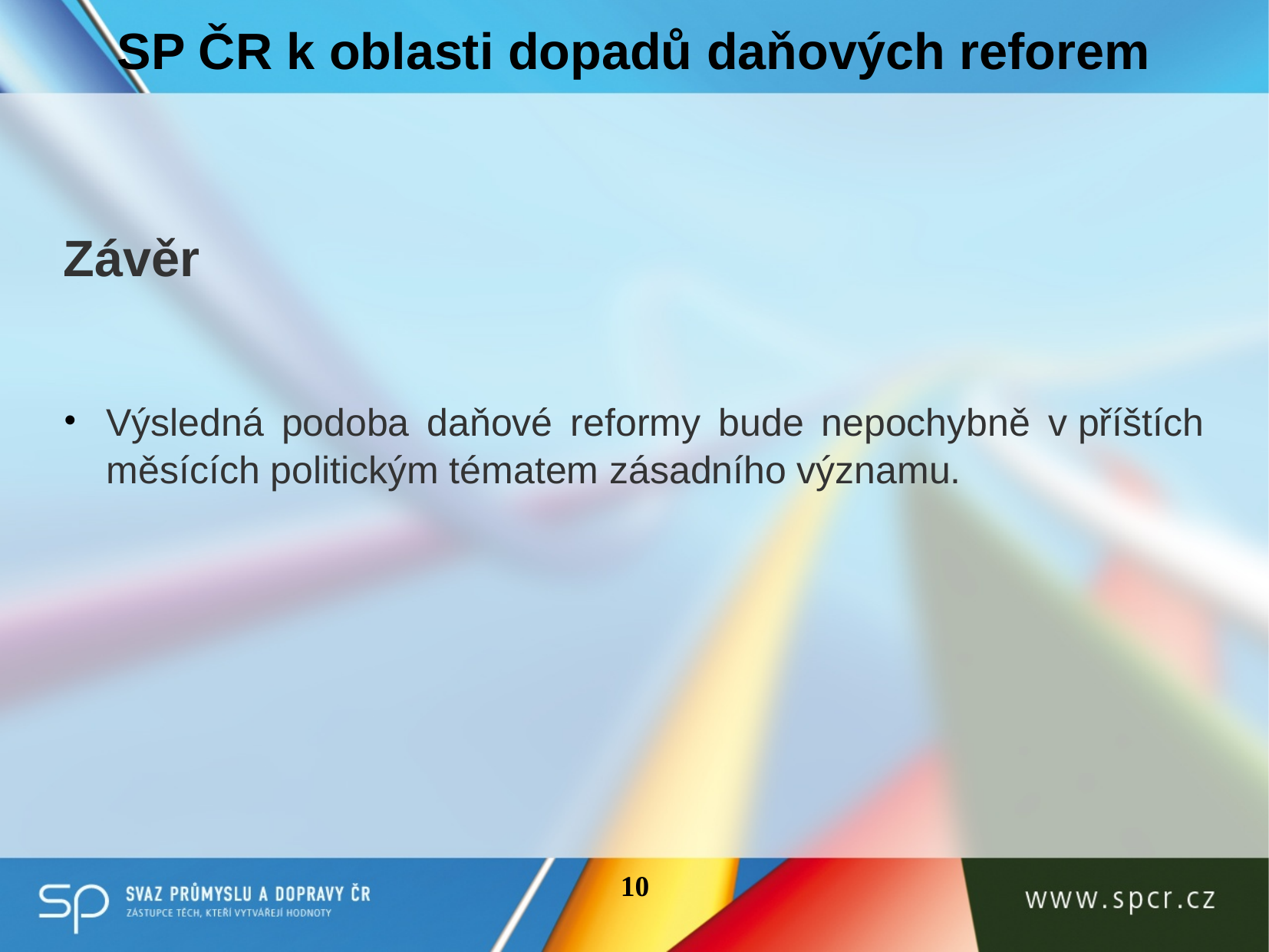

# SP ČR k oblasti dopadů daňových reforem
Závěr

Výsledná podoba daňové reformy bude nepochybně v příštích měsících politickým tématem zásadního významu.

10